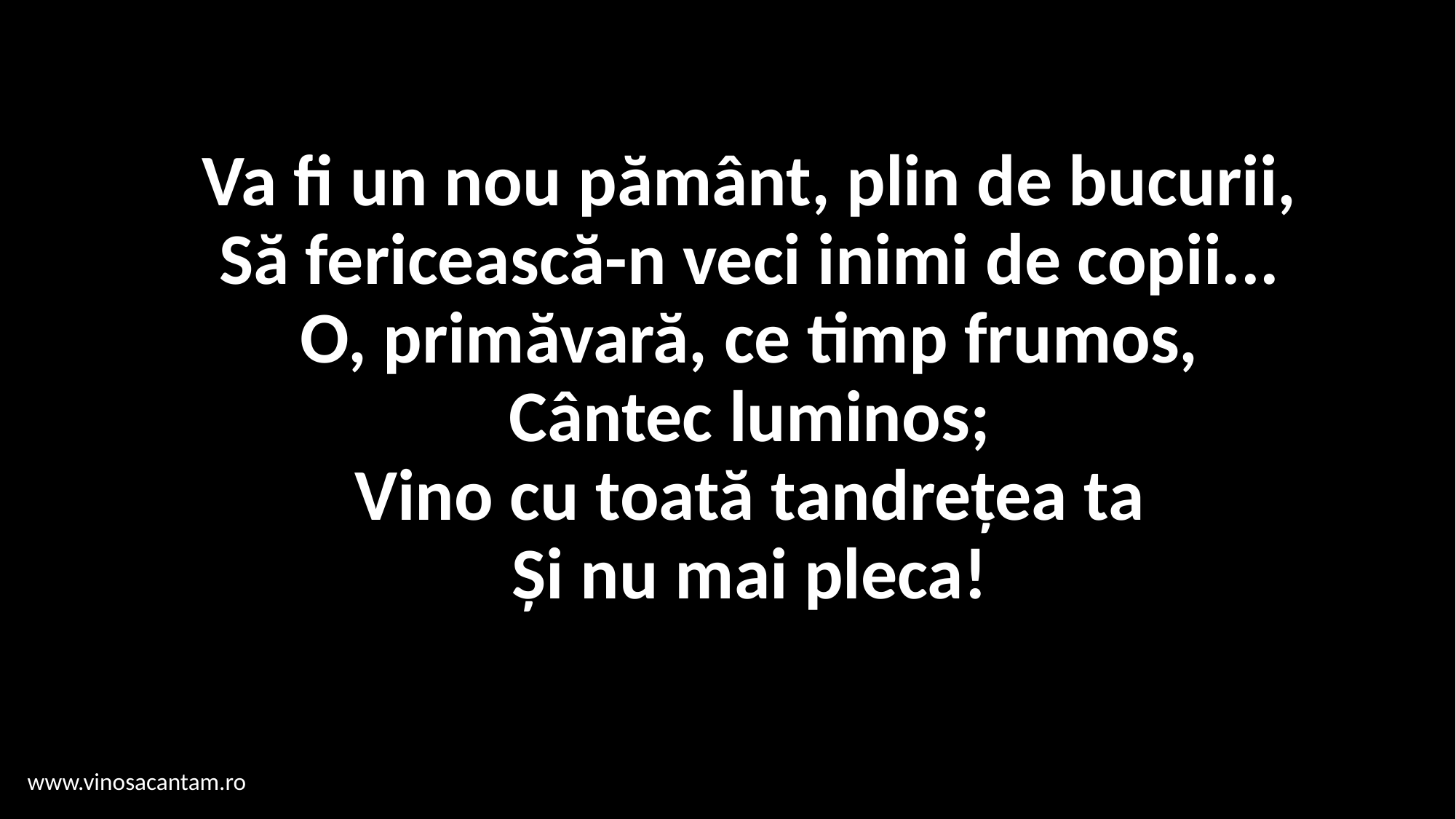

# Va fi un nou pământ, plin de bucurii, Să fericească-n veci inimi de copii... O, primăvară, ce timp frumos, Cântec luminos; Vino cu toată tandrețea ta Și nu mai pleca!
www.vinosacantam.ro